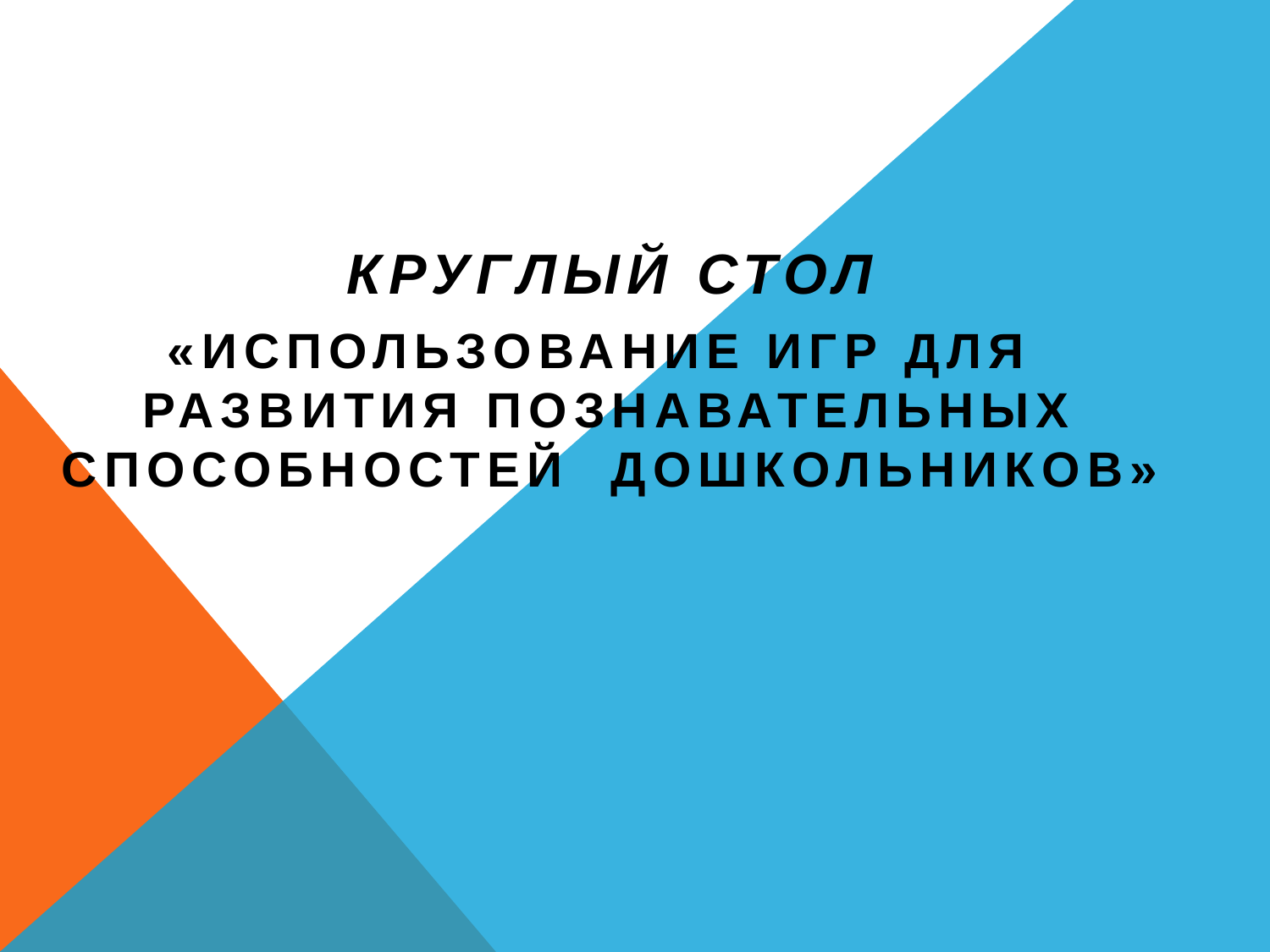

КРУГЛЫЙ СТОЛ
«Использование игр для  развития познавательных способностей  дошкольников»